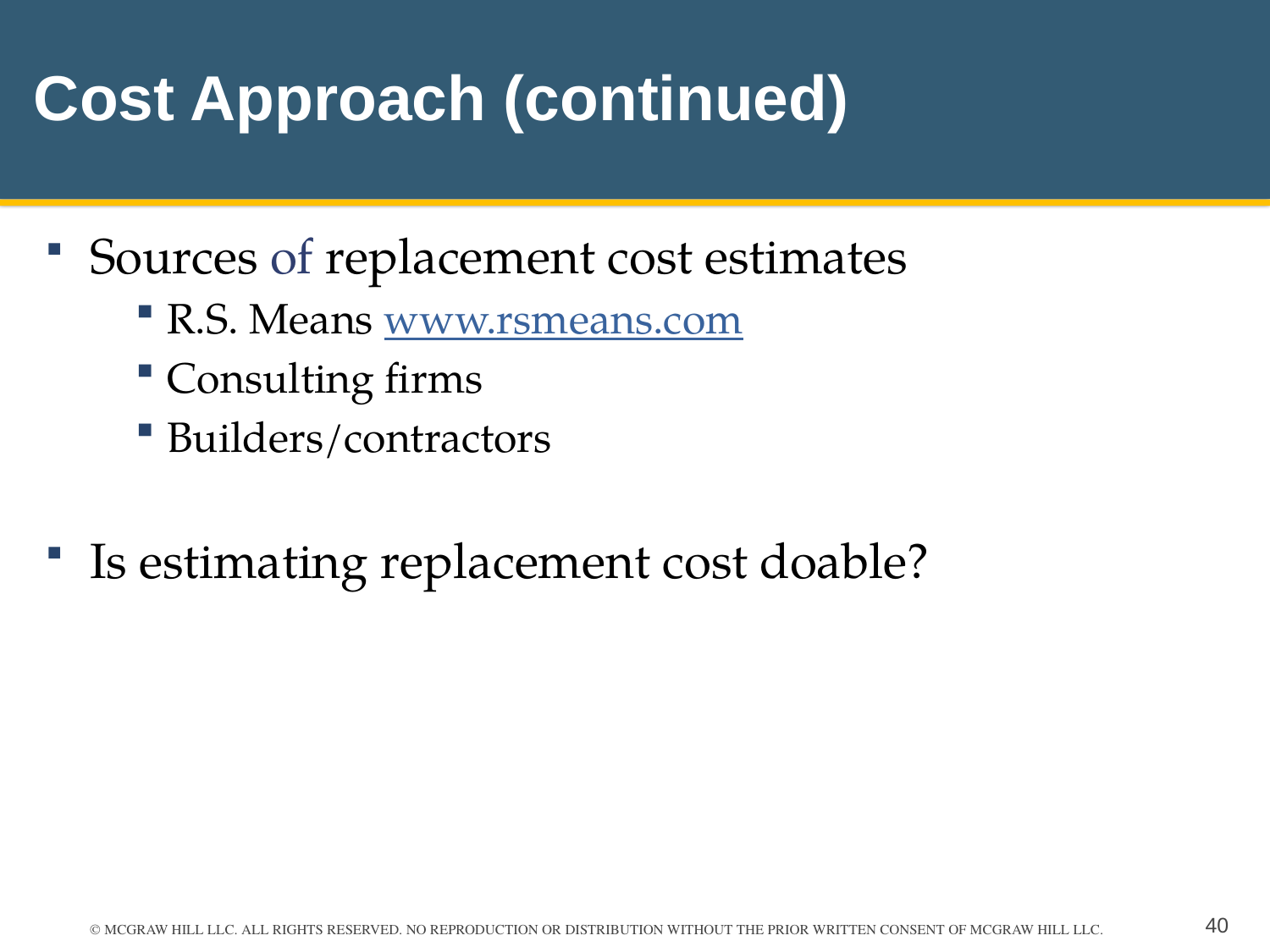

# Cost Approach (continued)
Sources of replacement cost estimates
R.S. Means www.rsmeans.com
Consulting firms
Builders/contractors

Is estimating replacement cost doable?
© MCGRAW HILL LLC. ALL RIGHTS RESERVED. NO REPRODUCTION OR DISTRIBUTION WITHOUT THE PRIOR WRITTEN CONSENT OF MCGRAW HILL LLC.
40